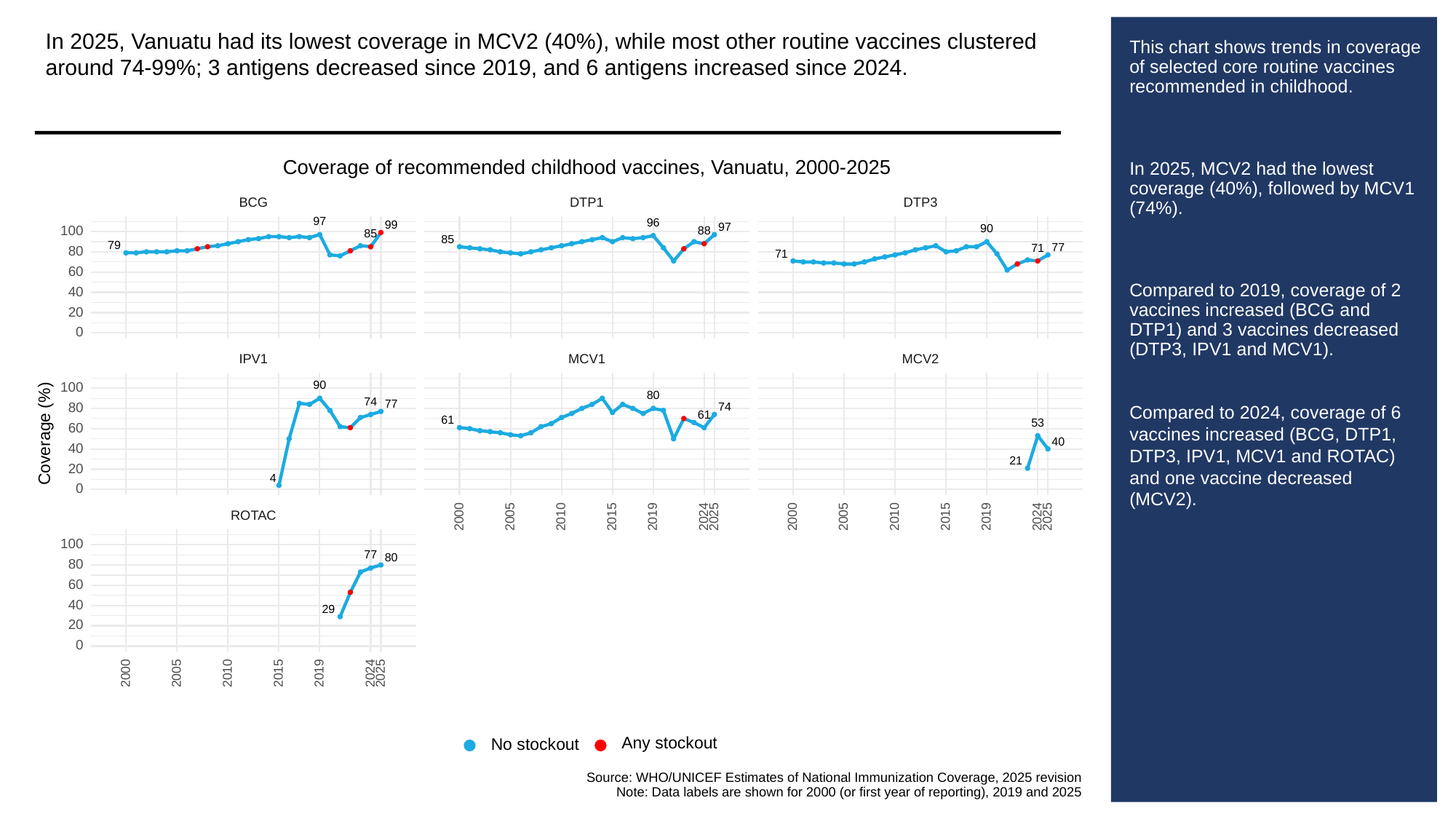

In 2025, Vanuatu had its lowest coverage in MCV2 (40%), while most other routine vaccines clustered around 74-99%; 3 antigens decreased since 2019, and 6 antigens increased since 2024.
# This chart shows trends in coverage of selected core routine vaccines recommended in childhood.

In 2025, MCV2 had the lowest coverage (40%), followed by MCV1 (74%).

Compared to 2019, coverage of 2 vaccines increased (BCG and DTP1) and 3 vaccines decreased (DTP3, IPV1 and MCV1).

Compared to 2024, coverage of 6 vaccines increased (BCG, DTP1, DTP3, IPV1, MCV1 and ROTAC) and one vaccine decreased (MCV2).

Coverage of recommended childhood vaccines, Vanuatu, 2000-2025
BCG
DTP3
DTP1

97
96

99
97
90
100
88
85

85

79

77
71

80

71

60

40

20

0

MCV1
MCV2
IPV1

90
100

80

74

77

80
74

61

61

53

60

Coverage (%)

40

40

21

20

4

0

ROTAC
2000
2005
2010
2015
2019
2024
2025
2000
2005
2010
2015
2019
2024
2025

100

77
80

80

60

40

29

20

0

2000
2005
2010
2015
2019
2024
2025
Any stockout
No stockout

Source: WHO/UNICEF Estimates of National Immunization Coverage, 2025 revision
Note: Data labels are shown for 2000 (or first year of reporting), 2019 and 2025